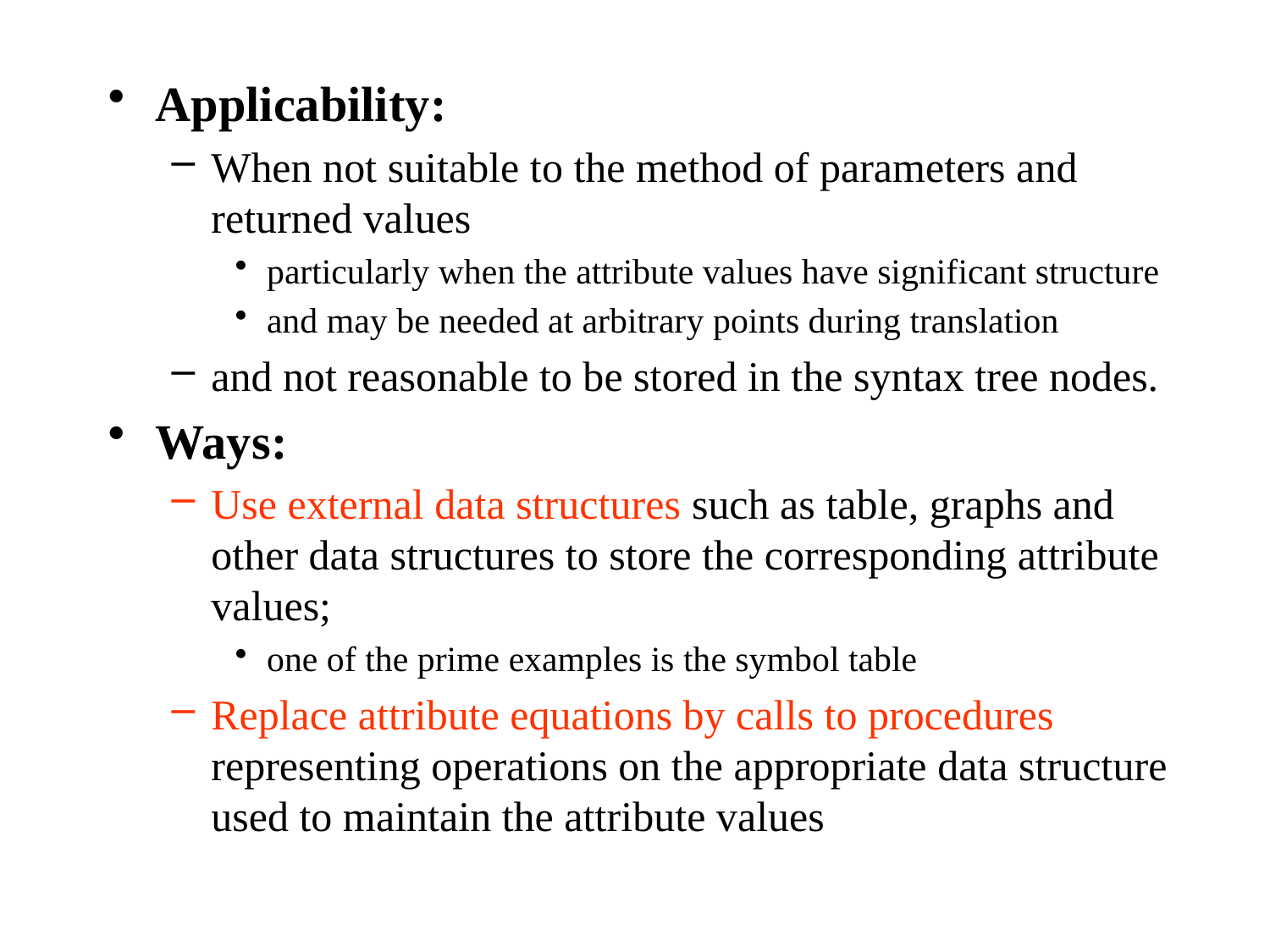

Applicability:
When not suitable to the method of parameters and returned values
particularly when the attribute values have significant structure
and may be needed at arbitrary points during translation
and not reasonable to be stored in the syntax tree nodes.
Ways:
Use external data structures such as table, graphs and other data structures to store the corresponding attribute values;
one of the prime examples is the symbol table
Replace attribute equations by calls to procedures representing operations on the appropriate data structure used to maintain the attribute values